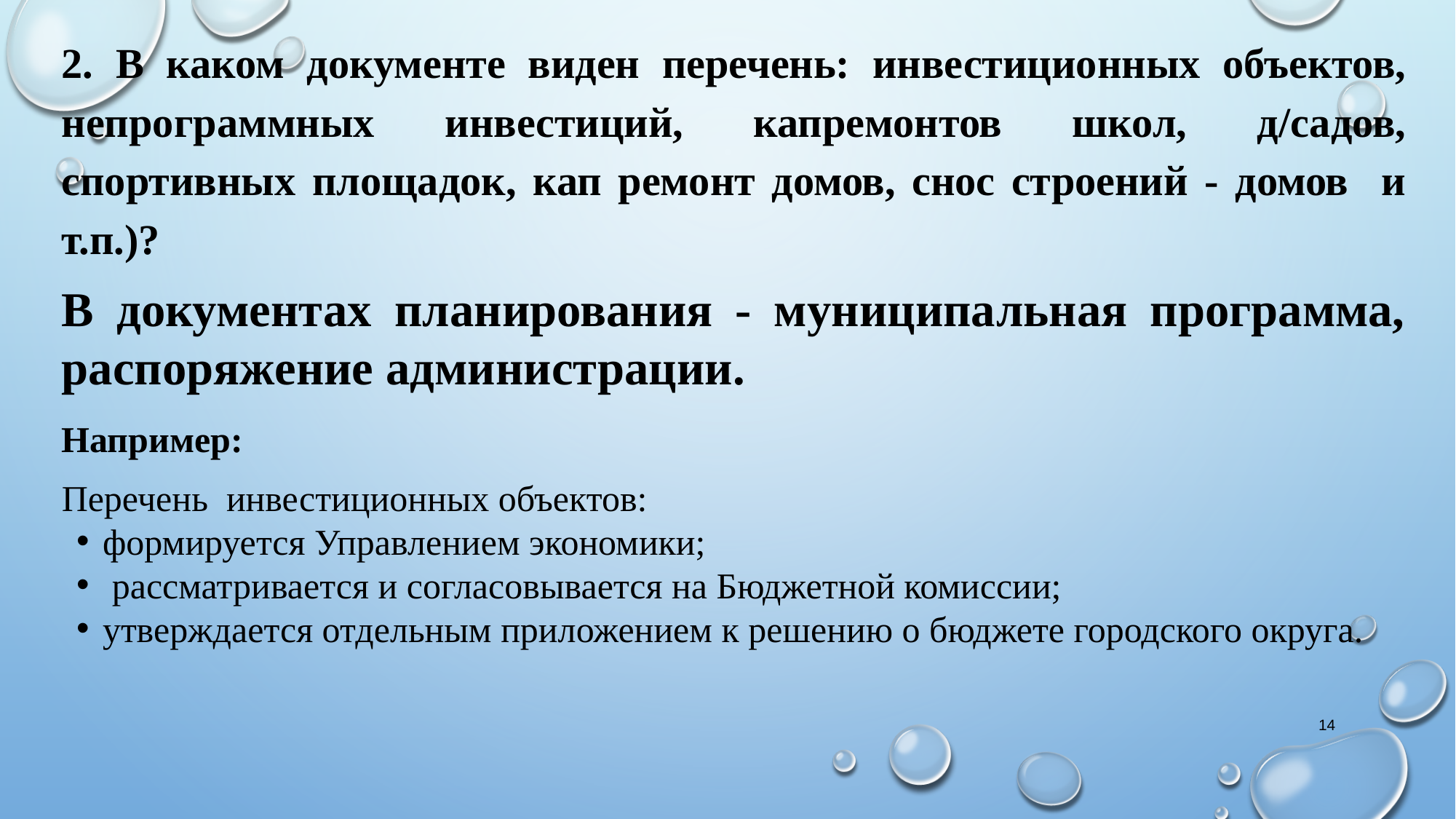

2. В каком документе виден перечень: инвестиционных объектов, непрограммных инвестиций, капремонтов школ, д/садов, спортивных площадок, кап ремонт домов, снос строений - домов  и т.п.)?
В документах планирования - муниципальная программа, распоряжение администрации.
Например:
Перечень  инвестиционных объектов:
формируется Управлением экономики;
 рассматривается и согласовывается на Бюджетной комиссии;
утверждается отдельным приложением к решению о бюджете городского округа.

14